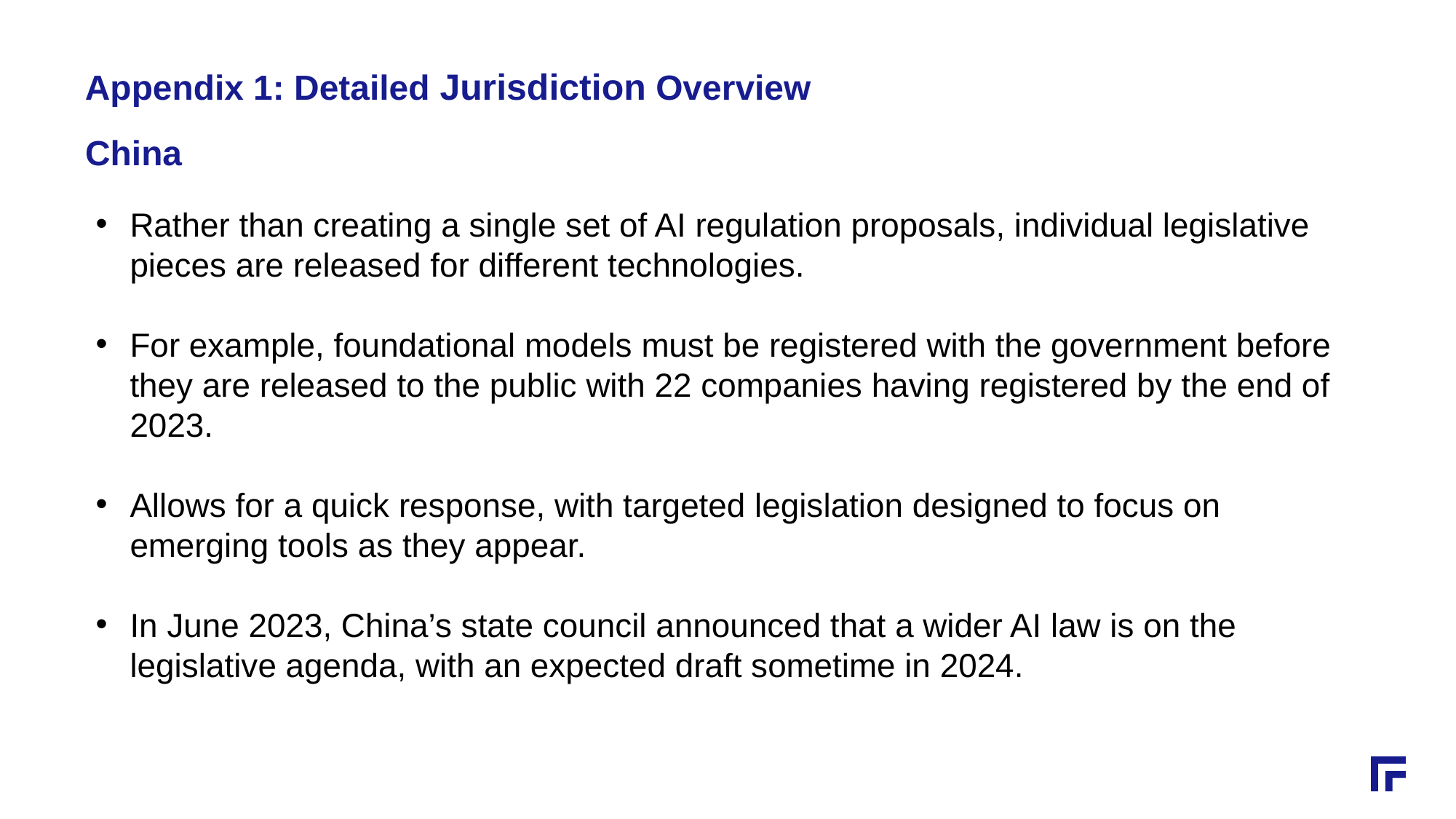

Appendix 1: Detailed Jurisdiction Overview
# China
Rather than creating a single set of AI regulation proposals, individual legislative pieces are released for different technologies.

For example, foundational models must be registered with the government before they are released to the public with 22 companies having registered by the end of 2023.

Allows for a quick response, with targeted legislation designed to focus on emerging tools as they appear.

In June 2023, China’s state council announced that a wider AI law is on the legislative agenda, with an expected draft sometime in 2024.